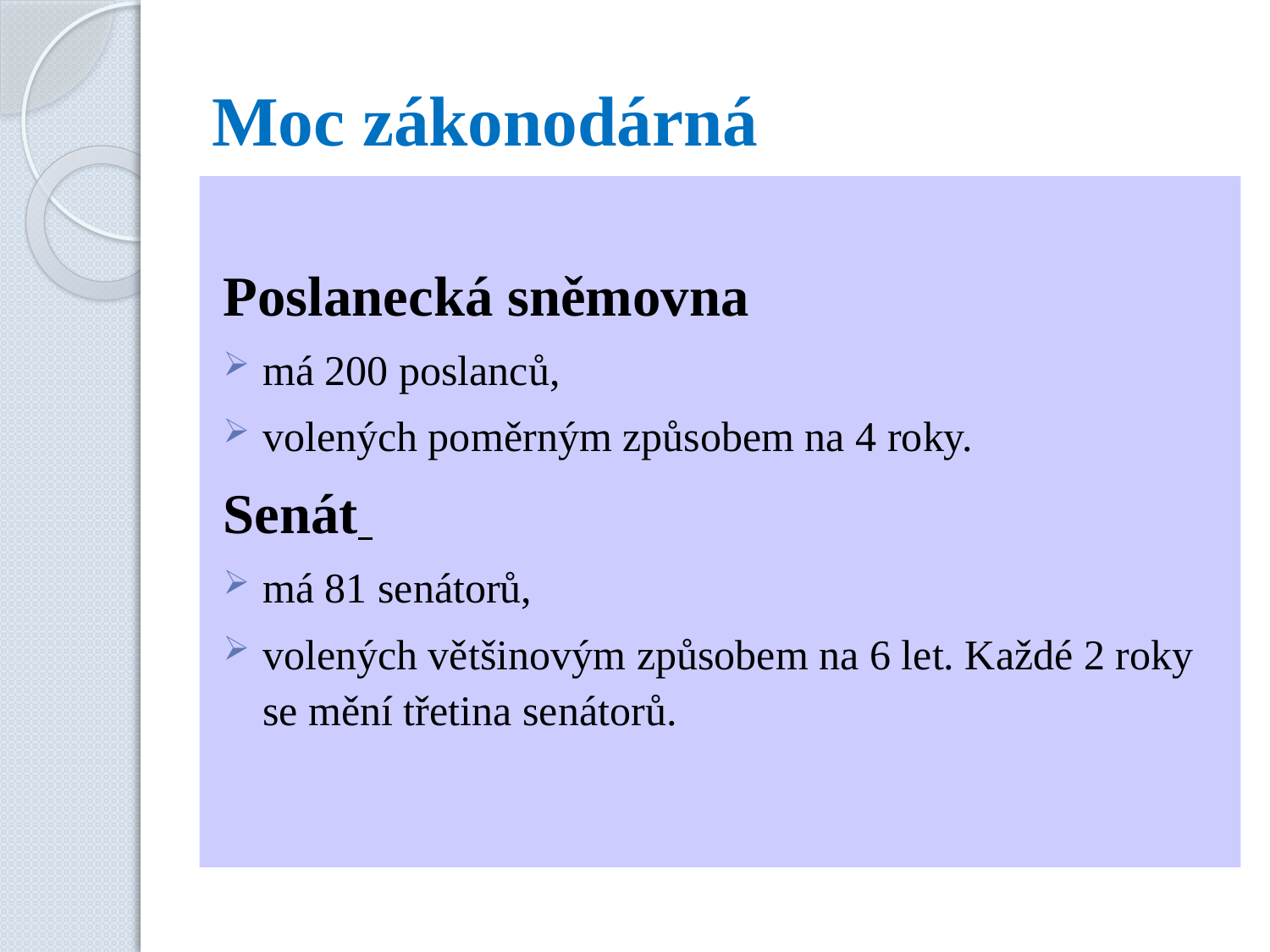

# Moc zákonodárná

Poslanecká sněmovna
má 200 poslanců,
volených poměrným způsobem na 4 roky.
Senát
má 81 senátorů,
volených většinovým způsobem na 6 let. Každé 2 roky se mění třetina senátorů.